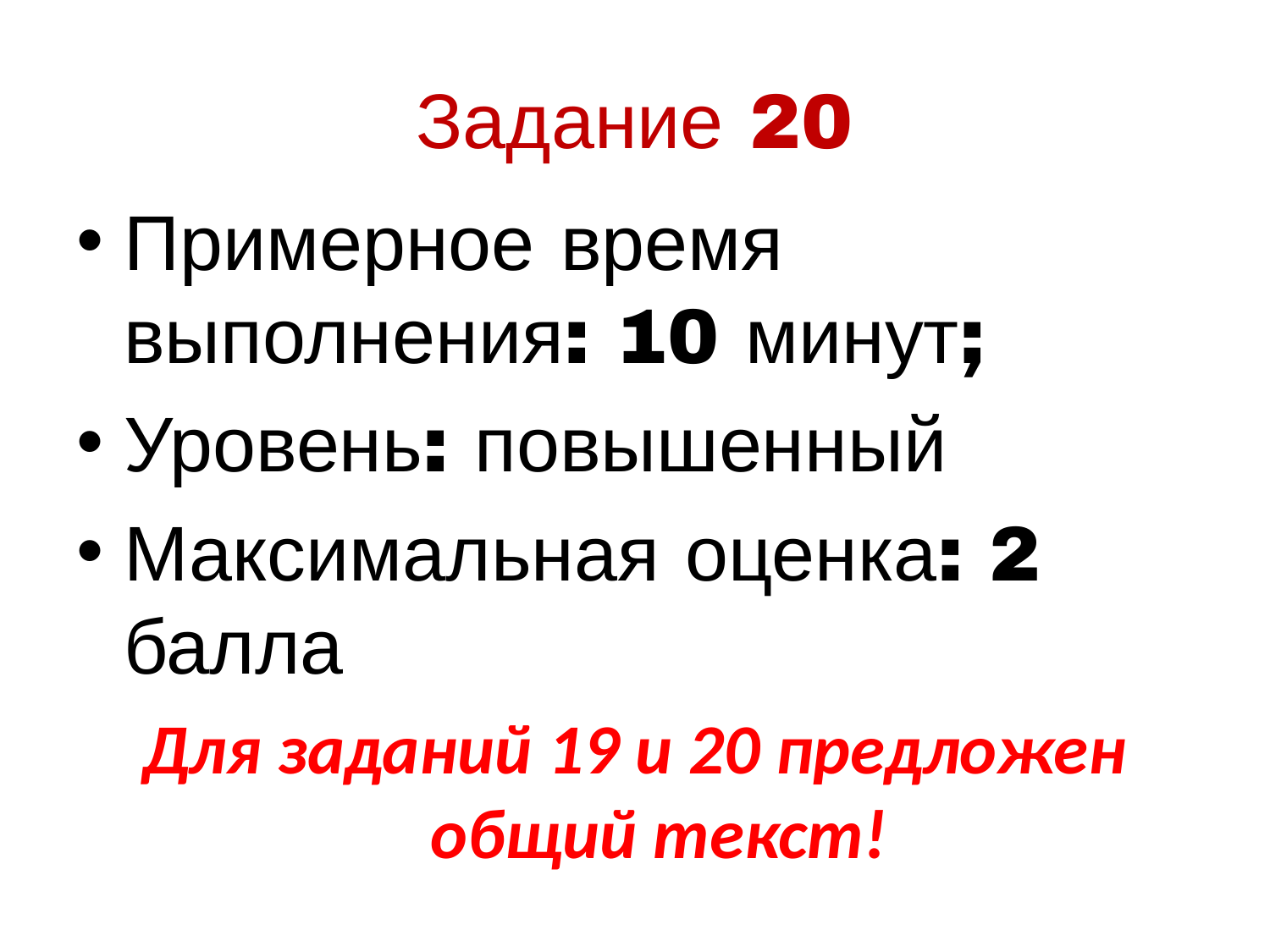

# Задание 20
Примерное время выполнения: 10 минут;
Уровень: повышенный
Максимальная оценка: 2 балла
Для заданий 19 и 20 предложен общий текст!